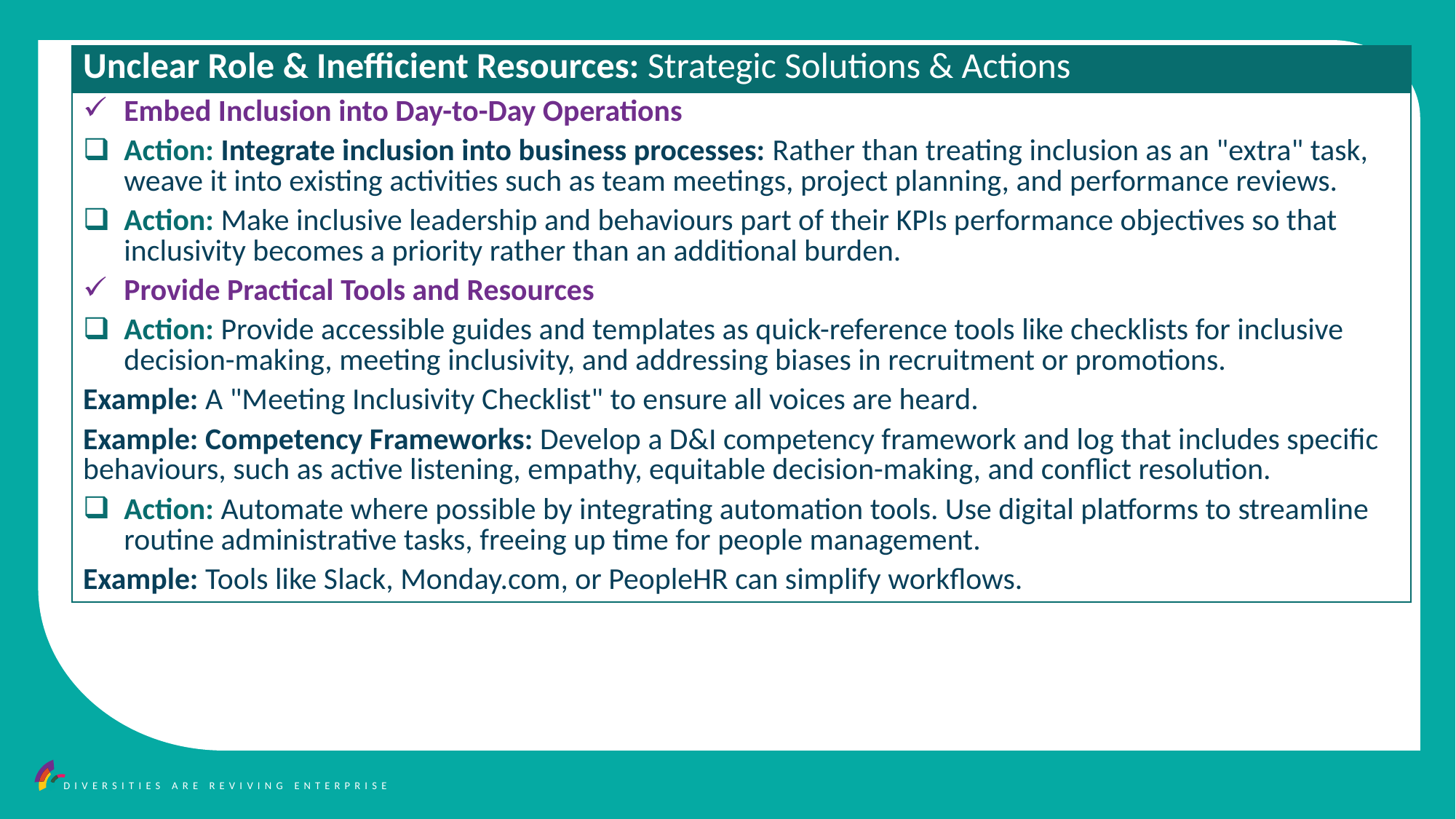

| Unclear Role & Inefficient Resources: Strategic Solutions & Actions |
| --- |
| Embed Inclusion into Day-to-Day Operations Action: Integrate inclusion into business processes: Rather than treating inclusion as an "extra" task, weave it into existing activities such as team meetings, project planning, and performance reviews. Action: Make inclusive leadership and behaviours part of their KPIs performance objectives so that inclusivity becomes a priority rather than an additional burden. Provide Practical Tools and Resources Action: Provide accessible guides and templates as quick-reference tools like checklists for inclusive decision-making, meeting inclusivity, and addressing biases in recruitment or promotions. Example: A "Meeting Inclusivity Checklist" to ensure all voices are heard. Example: Competency Frameworks: Develop a D&I competency framework and log that includes specific behaviours, such as active listening, empathy, equitable decision-making, and conflict resolution. Action: Automate where possible by integrating automation tools. Use digital platforms to streamline routine administrative tasks, freeing up time for people management. Example: Tools like Slack, Monday.com, or PeopleHR can simplify workflows. |